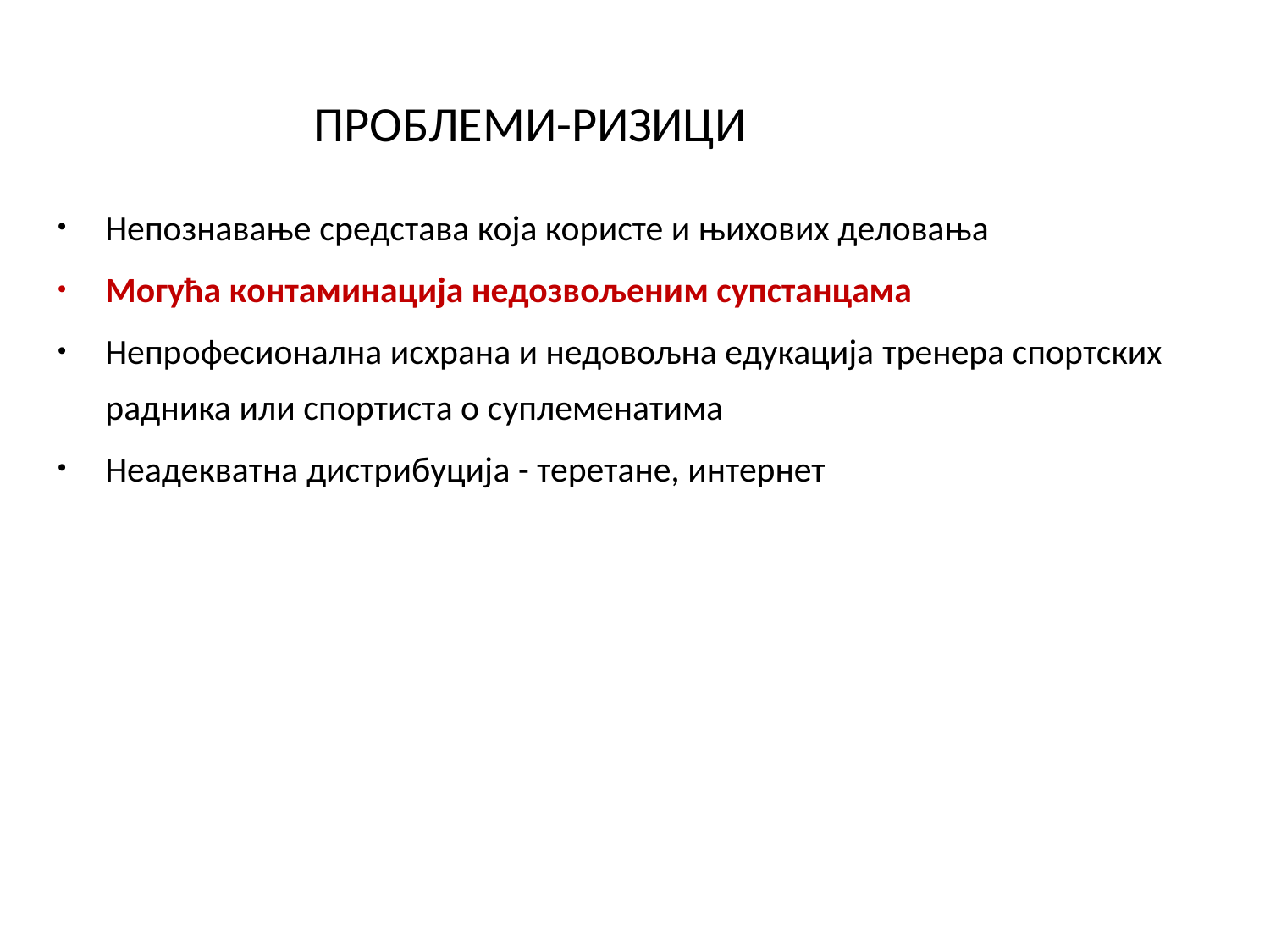

ПРОБЛЕМИ-РИЗИЦИ
Непознавање средстава која користе и њихових деловања
Могућа контаминација недозвољеним супстанцама
Непрофесионална исхрана и недовољна едукација тренера спортских радника или спортиста о суплеменатима
Неадекватна дистрибуција - теретане, интернет